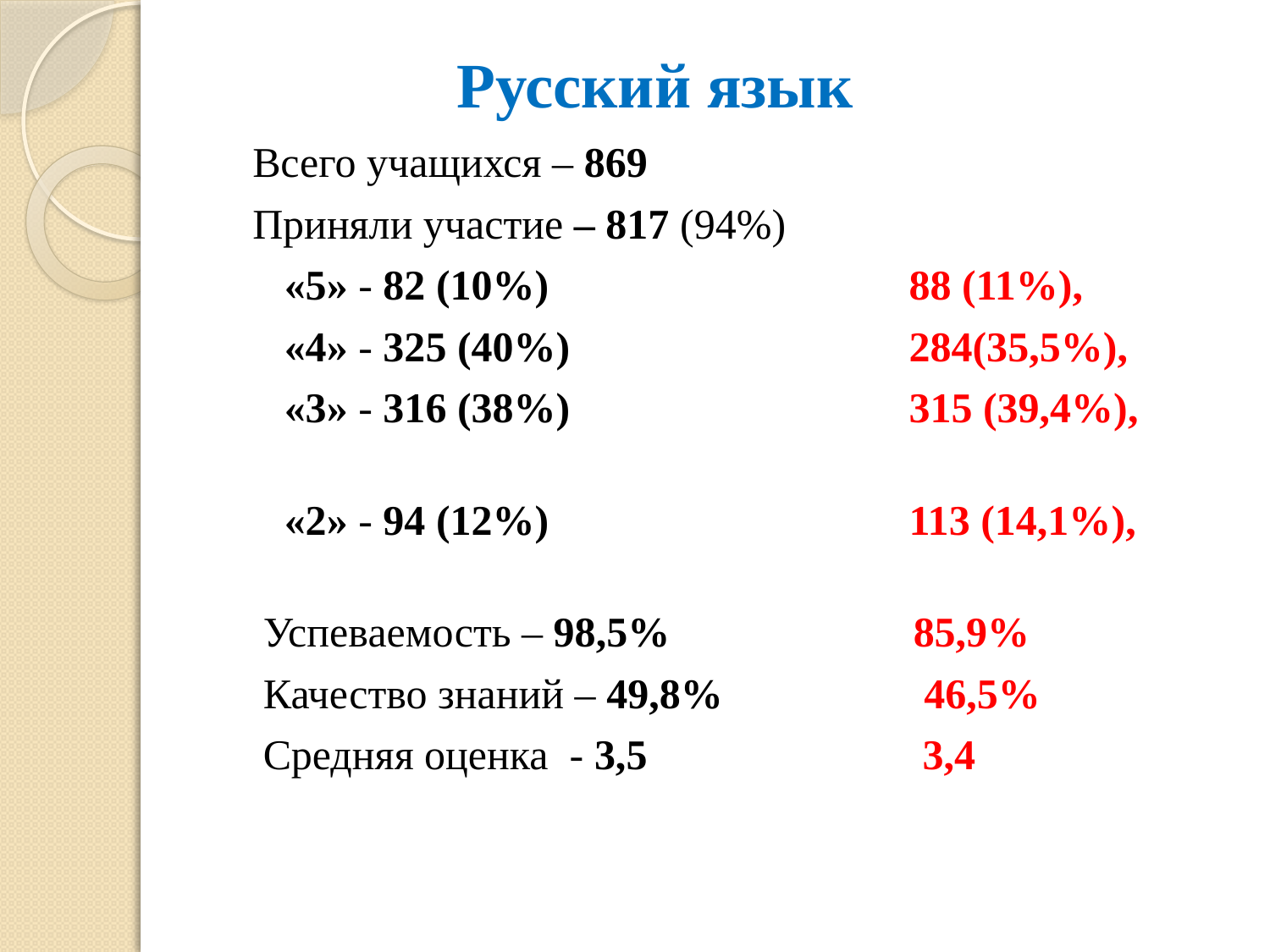

# Русский язык
Всего учащихся – 869
Приняли участие – 817 (94%)
   «5» - 82 (10%)                                  88 (11%),
   «4» - 325 (40%)                                284(35,5%),
   «3» - 316 (38%)                                315 (39,4%),
   «2» - 94 (12%)                                  113 (14,1%),
 Успеваемость – 98,5%                       85,9%
 Качество знаний – 49,8%                   46,5%
 Средняя оценка  - 3,5                          3,4